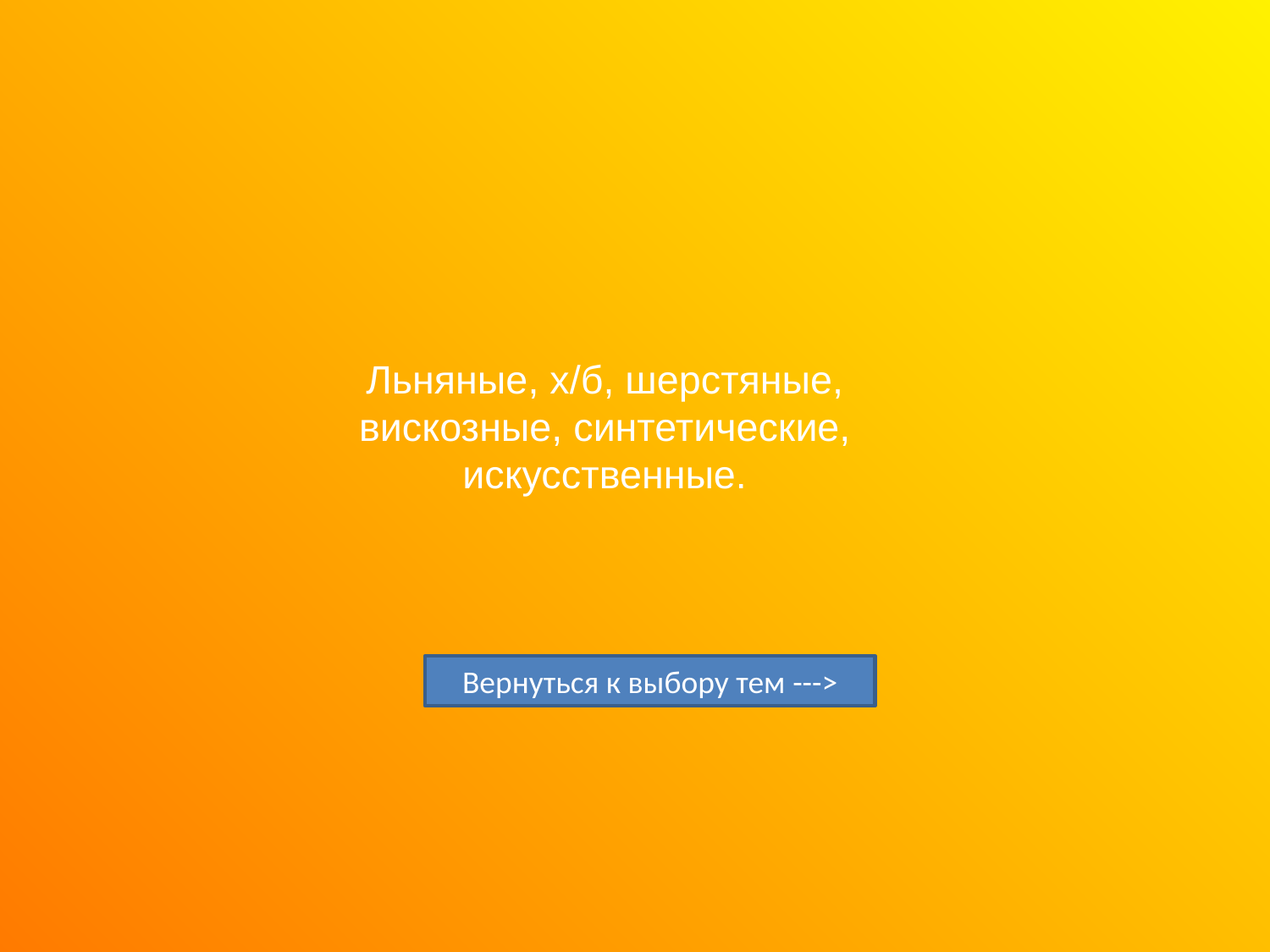

# Льняные, х/б, шерстяные, вискозные, синтетические, искусственные.